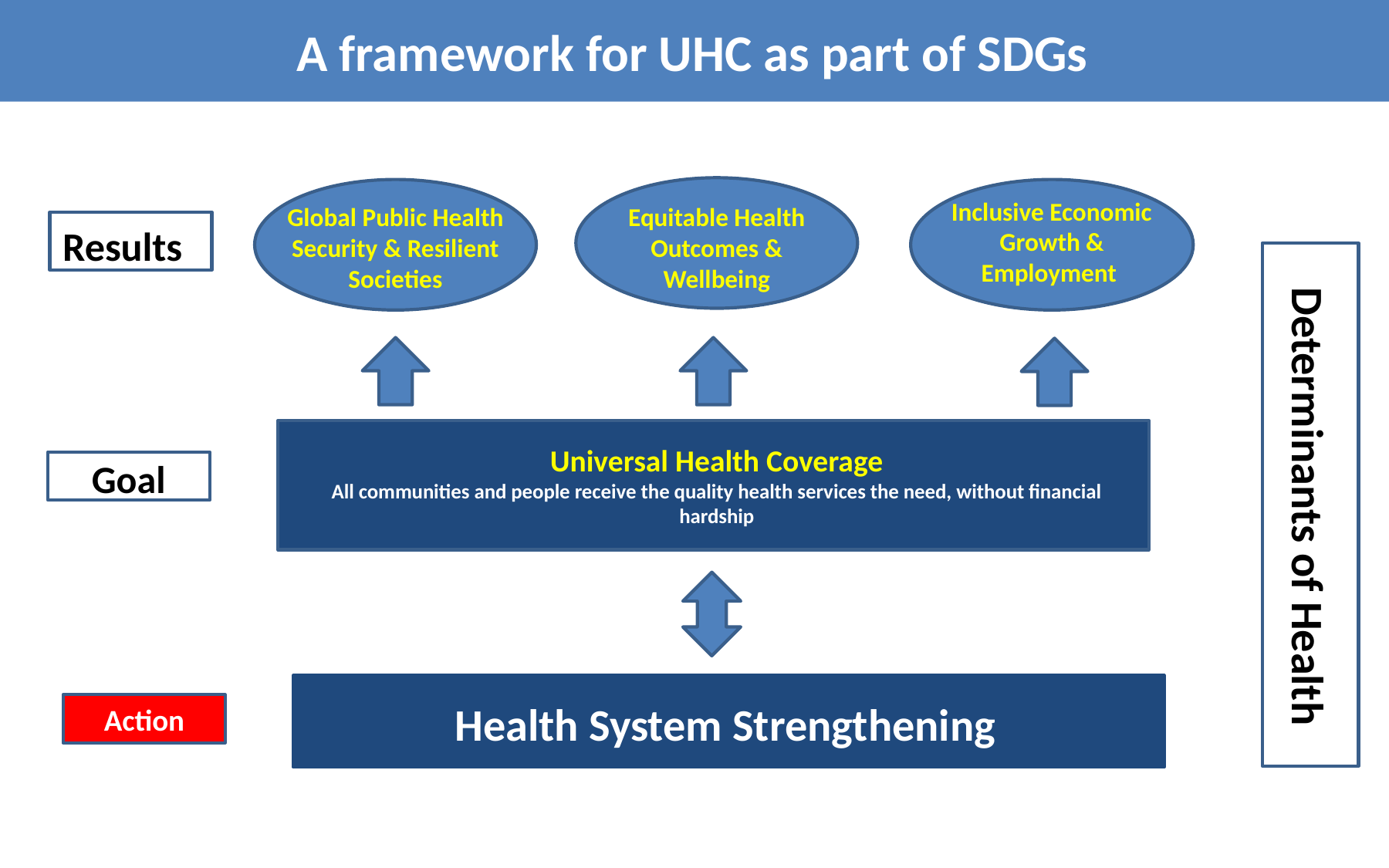

# A framework for UHC as part of SDGs

Inclusive Economic Growth & Employment
Global Public Health Security & Resilient Societies
Equitable Health Outcomes & Wellbeing
Results

Universal Health Coverage
All communities and people receive the quality health services the need, without financial hardship
Goal

Determinants of Health

Health System Strengthening

Action